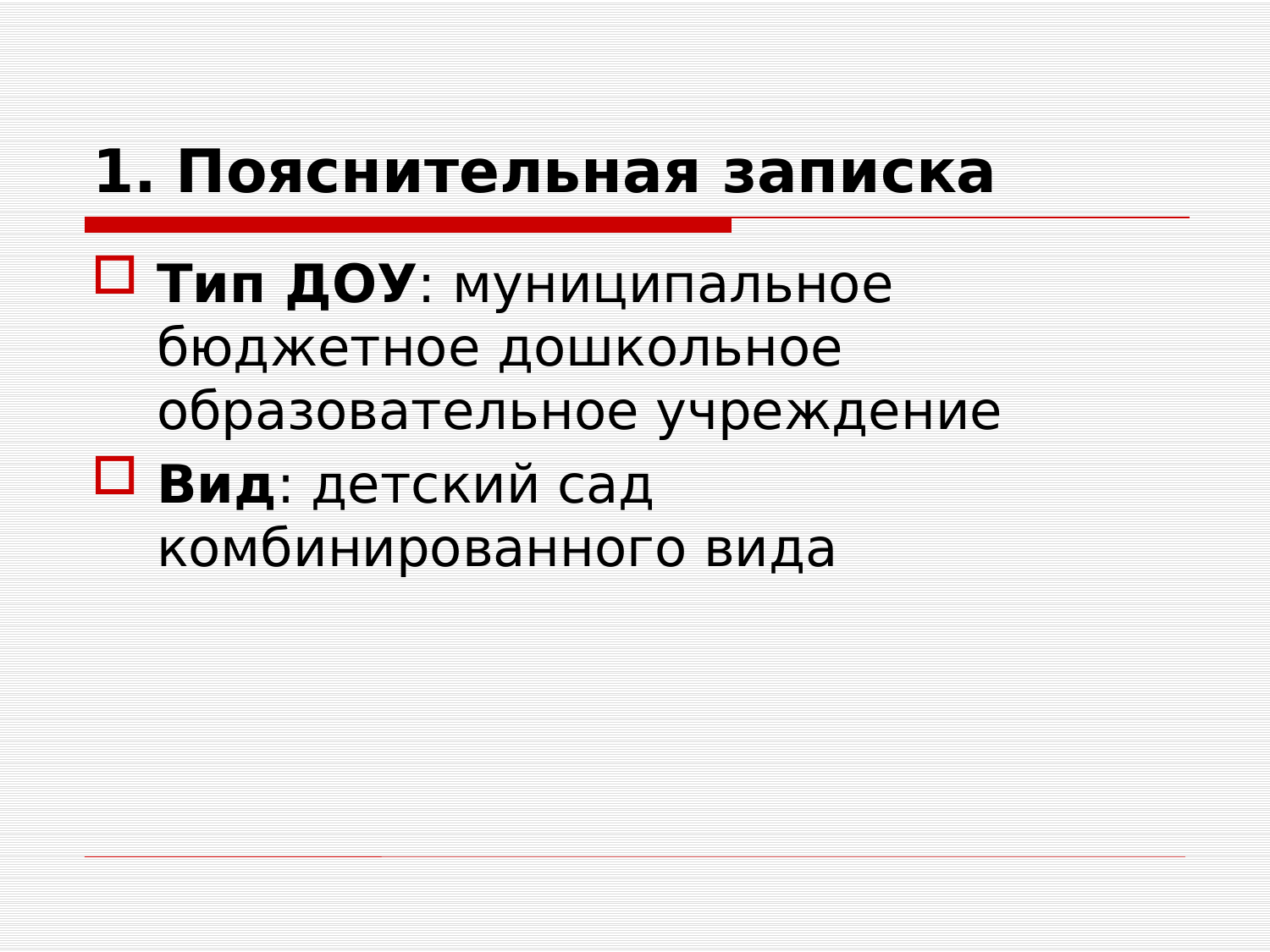

# 1. Пояснительная записка
Тип ДОУ: муниципальное бюджетное дошкольное образовательное учреждение
Вид: детский сад комбинированного вида